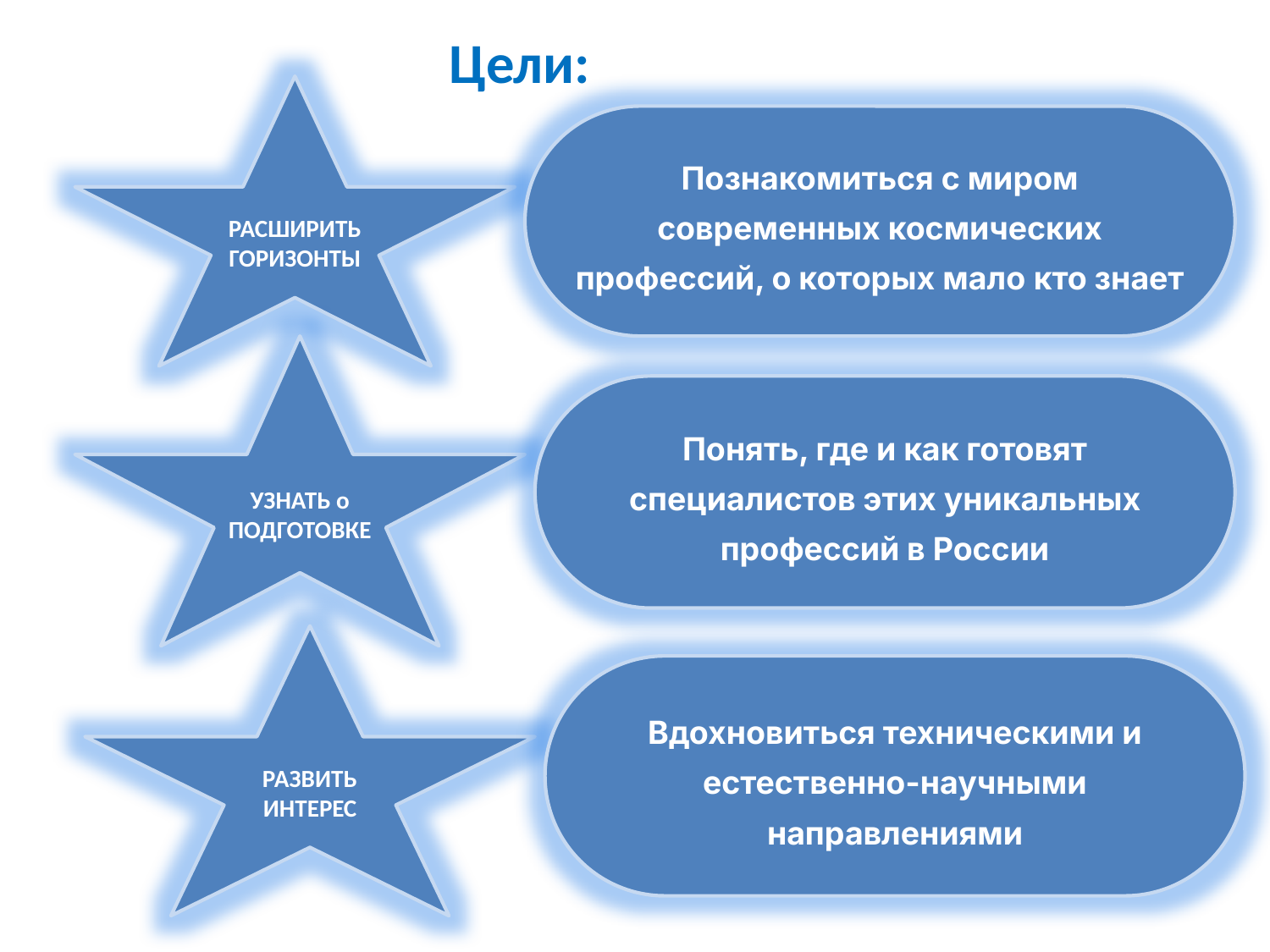

# Цели:
РАСШИРИТЬ ГОРИЗОНТЫ
Познакомиться с миром современных космических профессий, о которых мало кто знает
УЗНАТЬ о ПОДГОТОВКЕ
Понять, где и как готовят специалистов этих уникальных профессий в России
РАЗВИТЬ ИНТЕРЕС
Вдохновиться техническими и естественно-научными направлениями